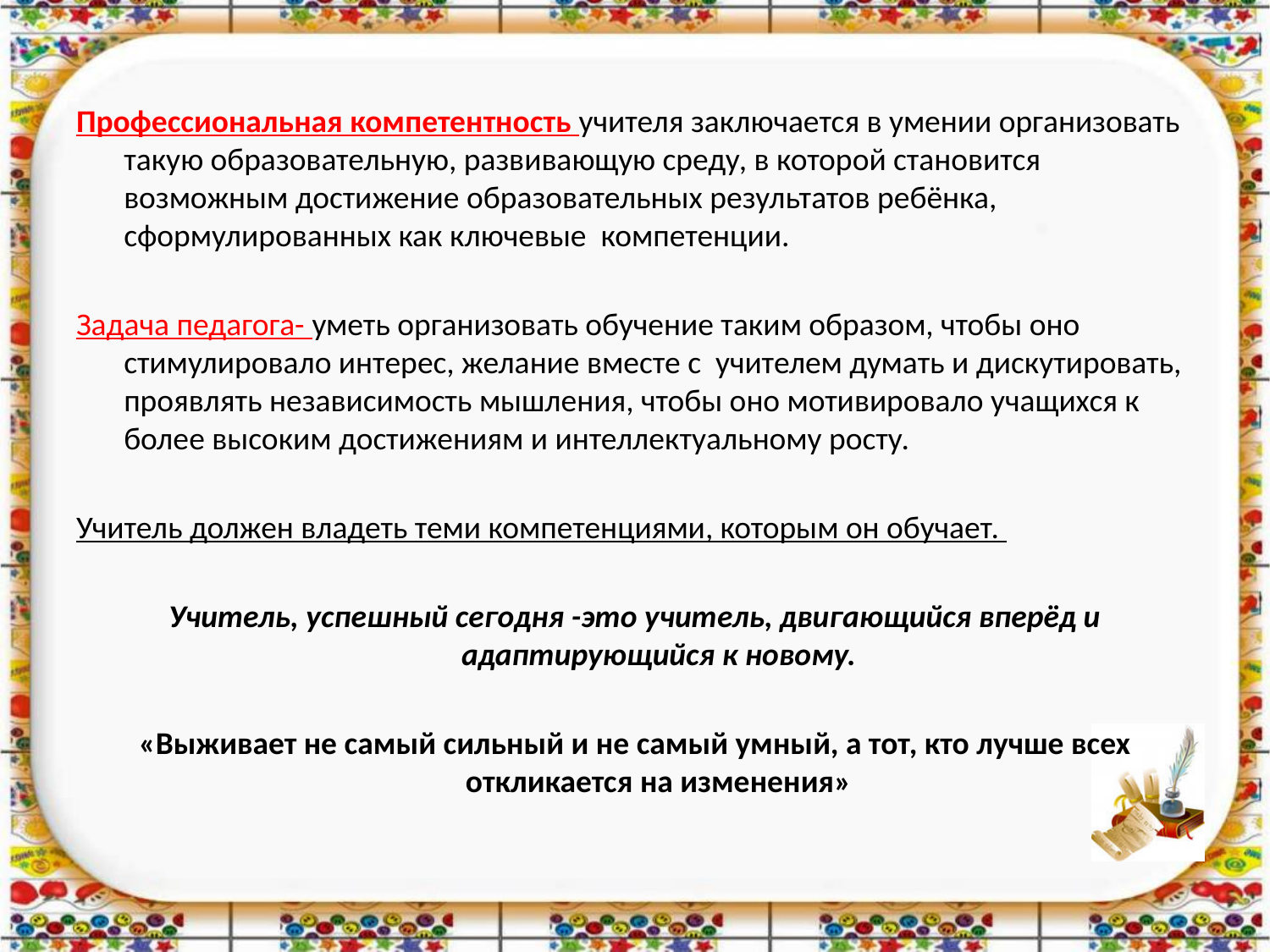

Профессиональная компетентность учителя заключается в умении организовать такую образовательную, развивающую среду, в которой становится возможным достижение образовательных результатов ребёнка, сформулированных как ключевые  компетенции.

Задача педагога- уметь организовать обучение таким образом, чтобы оно стимулировало интерес, желание вместе с  учителем думать и дискутировать, проявлять независимость мышления, чтобы оно мотивировало учащихся к более высоким достижениям и интеллектуальному росту.

Учитель должен владеть теми компетенциями, которым он обучает.

Учитель, успешный сегодня -это учитель, двигающийся вперёд и адаптирующийся к новому.

«Выживает не самый сильный и не самый умный, а тот, кто лучше всех откликается на изменения»